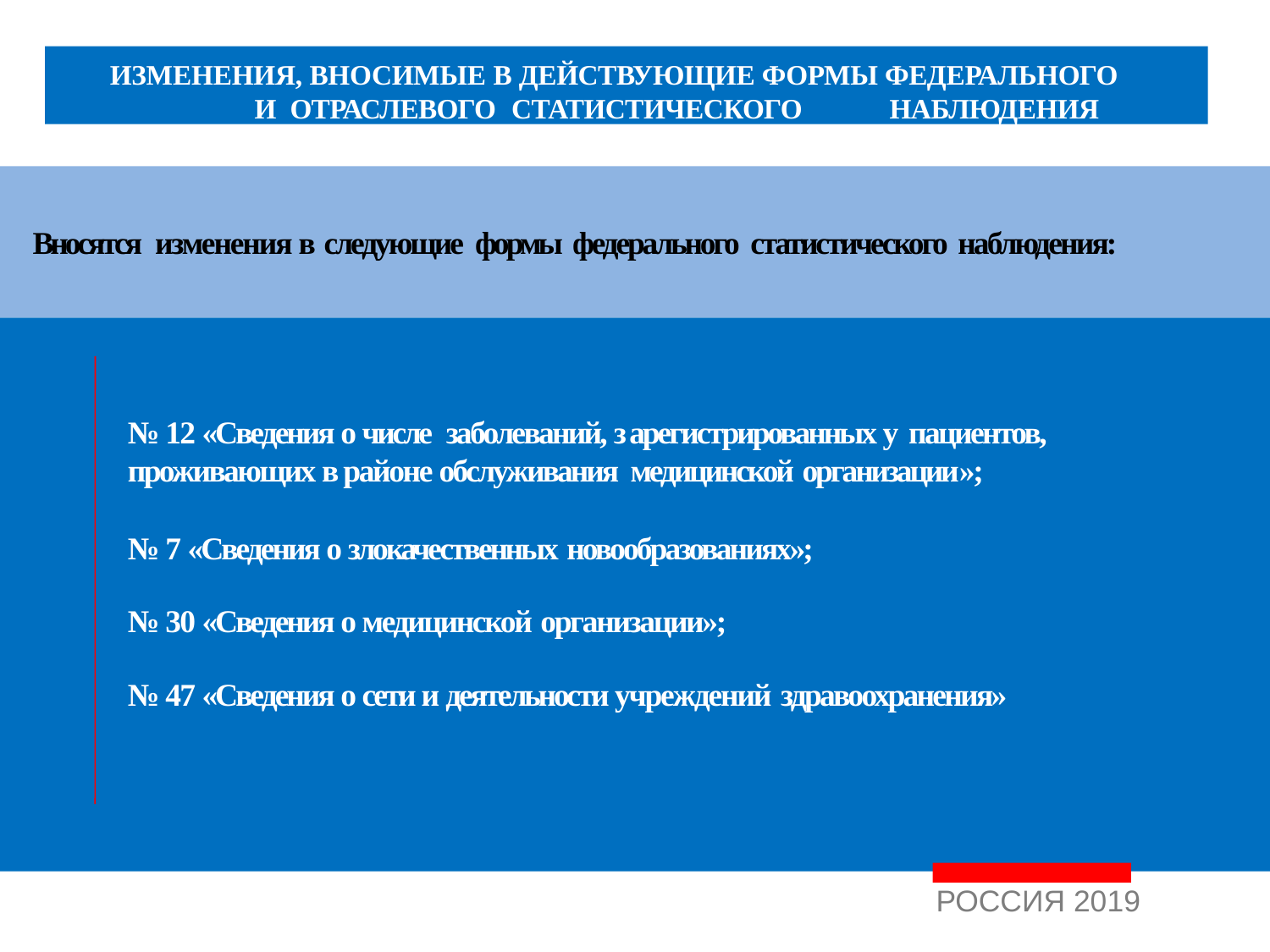

ИЗМЕНЕНИЯ, ВНОСИМЫЕ В ДЕЙСТВУЮЩИЕ ФОРМЫ ФЕДЕРАЛЬНОГО И  ОТРАСЛЕВОГО  СТАТИСТИЧЕСКОГО	НАБЛЮДЕНИЯ
ИЗМЕНЕНИЯ, ВНОСИМЫЕ В ДЕЙСТВУЮЩИЕ ФОРМЫ ФЕДЕРАЛЬНОГО И
ОТРАСЛЕВОГО  СТАТИСТИЧЕСКОГО	НАБЛЮДЕНИЯ

# Вносятся  изменения в  следующие  формы  федерального  статистического  наблюдения:

№ 12 «Сведения о числе  заболеваний, з арегистрированных у пациентов,
проживающих в районе обслуживания  медицинской  организации»;

№ 7 «Сведения о злокачественных новообразованиях»;

№ 30 «Сведения о медицинской организации»;

№ 47 «Сведения о сети и деятельности учреждений здравоохранения»

РОССИЯ 2019